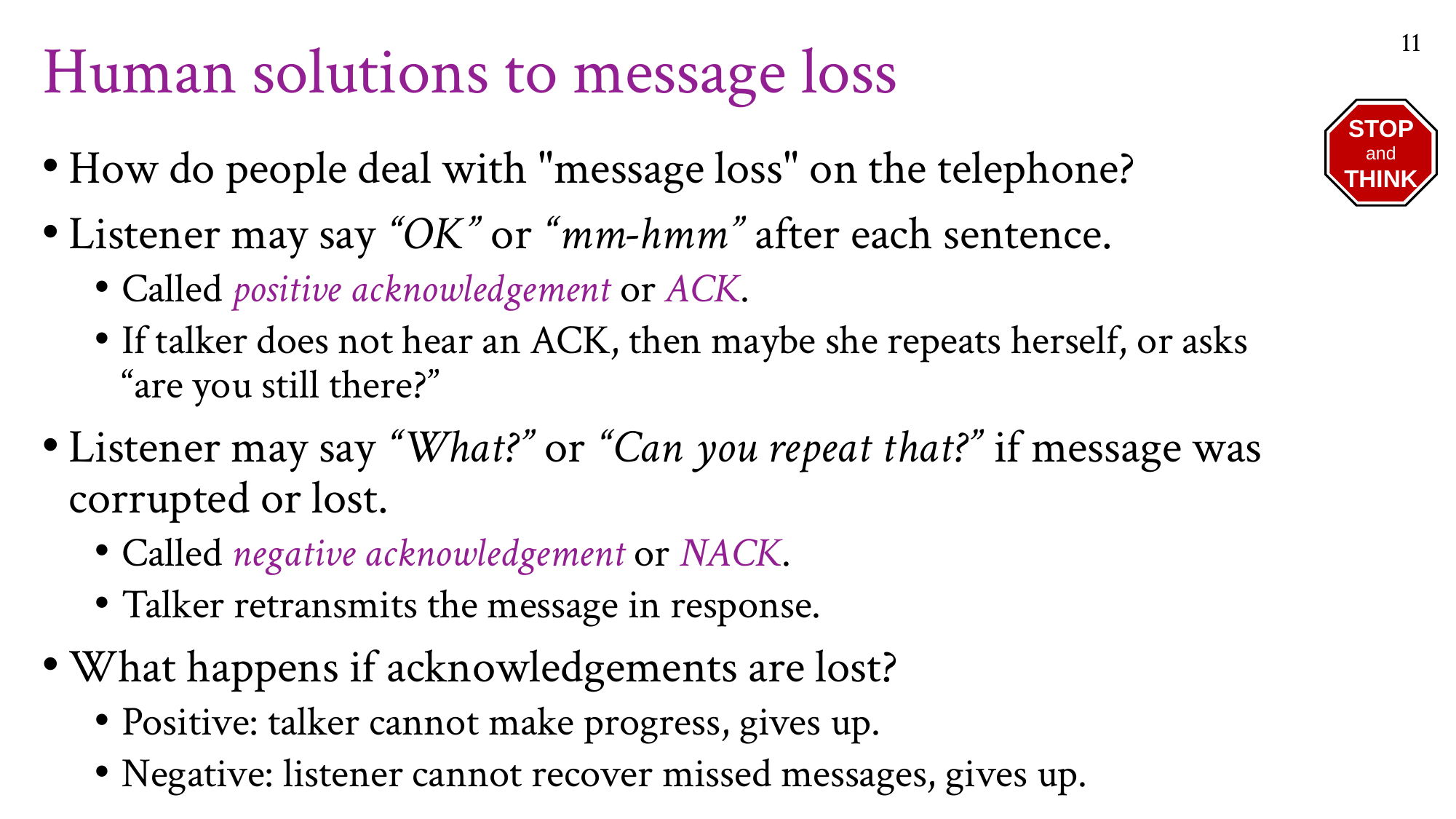

# Human solutions to message loss

STOP
and
THINK

How do people deal with "message loss" on the telephone?
Listener may say “OK” or “mm-hmm” after each sentence.
Called positive acknowledgement or ACK.
If talker does not hear an ACK, then maybe she repeats herself, or asks
“are you still there?”
Listener may say “What?” or “Can you repeat that?” if message was corrupted or lost.
Called negative acknowledgement or NACK.
Talker retransmits the message in response.
What happens if acknowledgements are lost?
Positive: talker cannot make progress, gives up.
Negative: listener cannot recover missed messages, gives up.